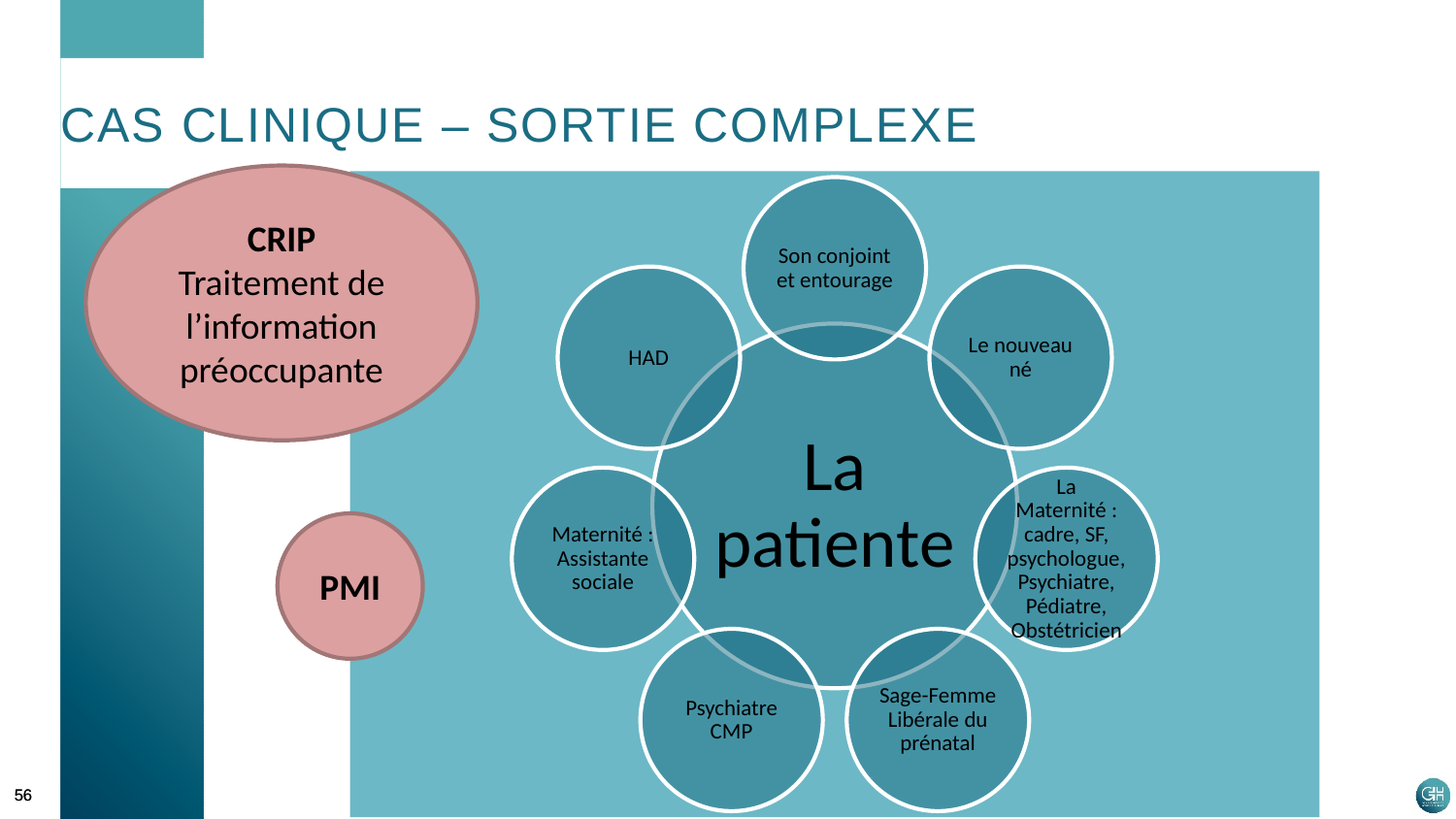

# CAS CLINIQUE – SORTIE COMPLEXE
CRIP
Traitement de l’information préoccupante
La patiente
Son conjoint et entourage
Le nouveau né
La Maternité : cadre, SF, psychologue,Psychiatre, Pédiatre, Obstétricien
Sage-Femme Libérale du prénatal
Psychiatre CMP
Maternité : Assistante sociale
HAD
PMI